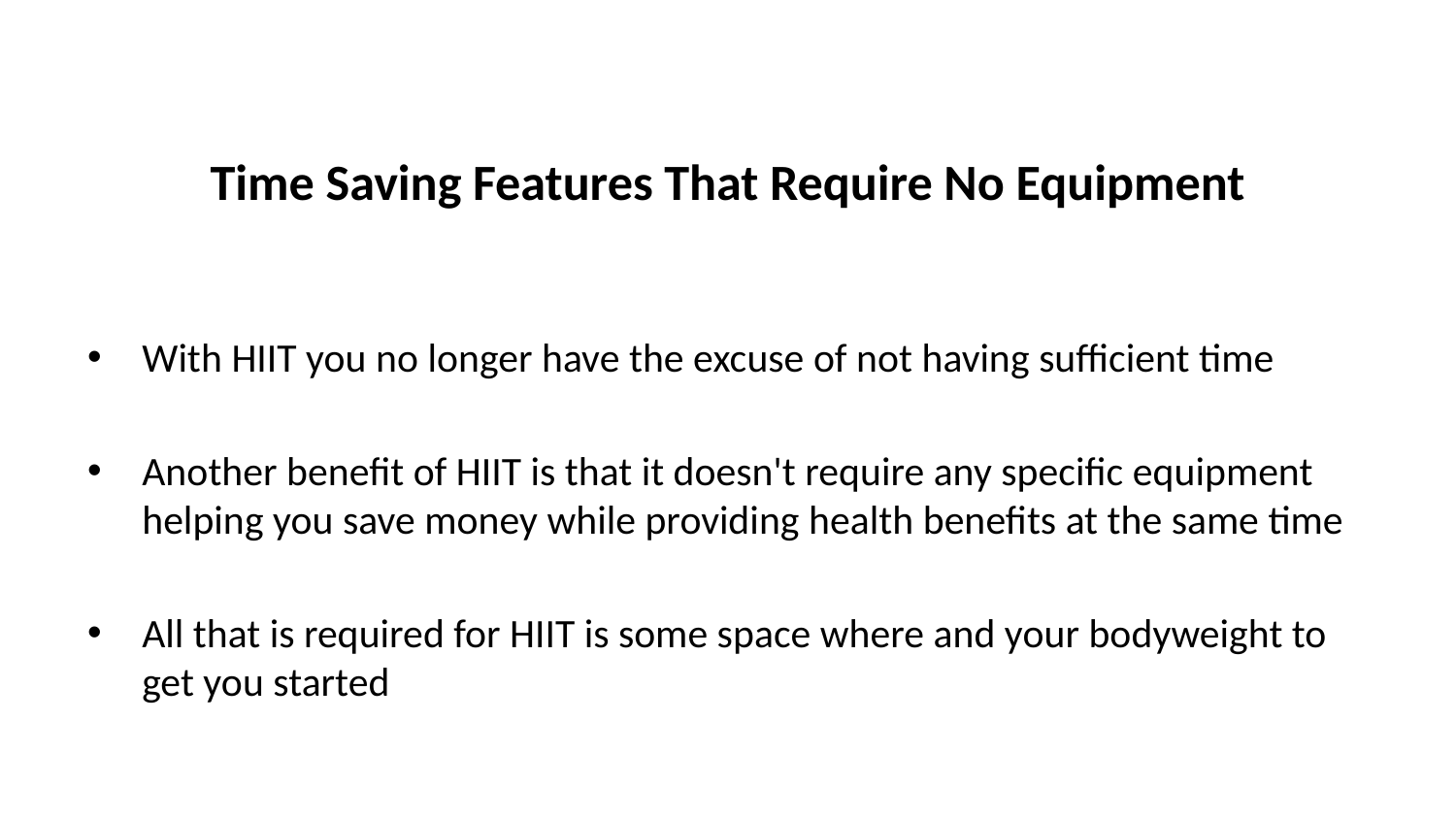

# Time Saving Features That Require No Equipment
With HIIT you no longer have the excuse of not having sufficient time

Another benefit of HIIT is that it doesn't require any specific equipment helping you save money while providing health benefits at the same time

All that is required for HIIT is some space where and your bodyweight to get you started